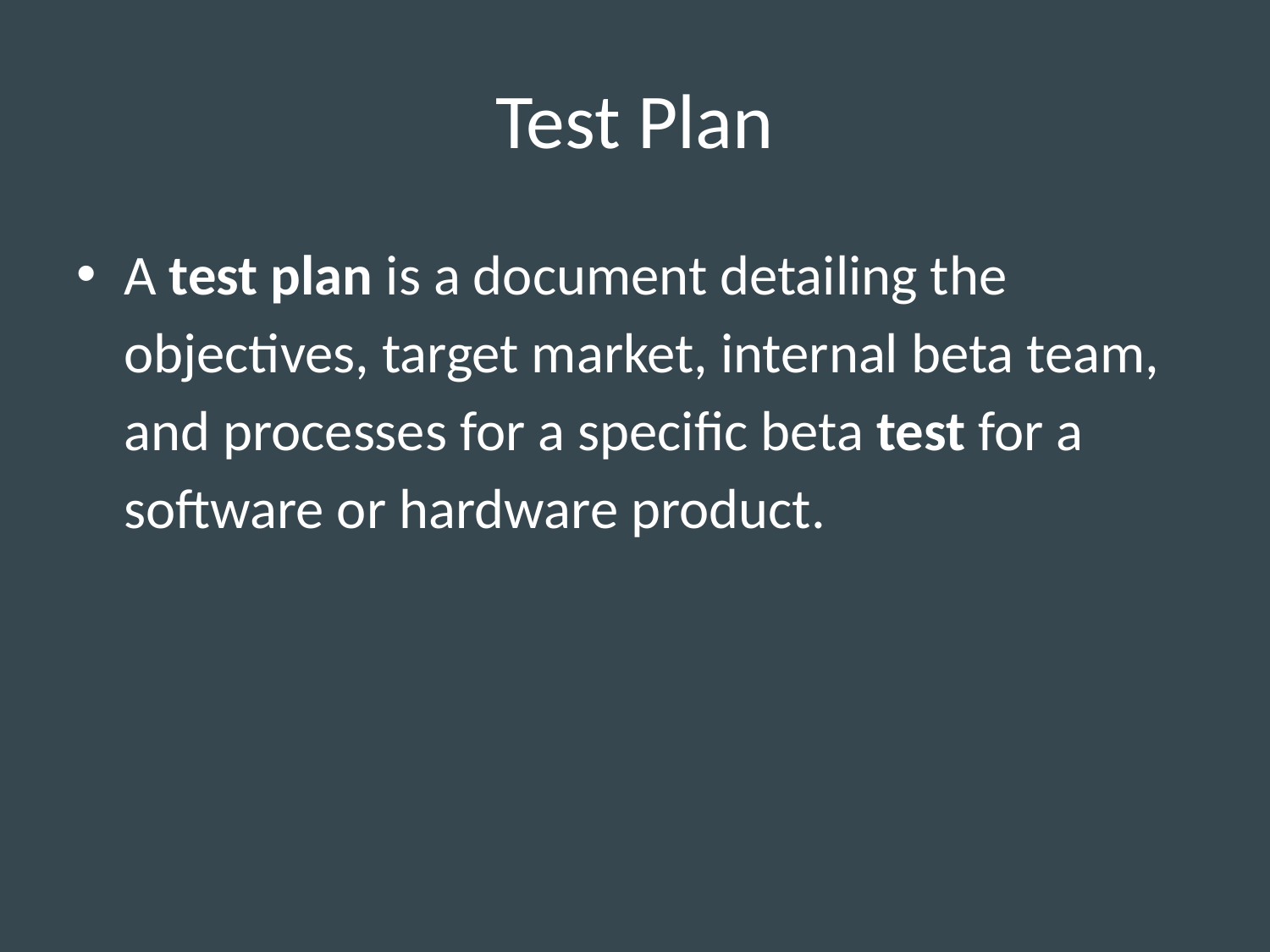

# Test Plan
A test plan is a document detailing the objectives, target market, internal beta team, and processes for a specific beta test for a software or hardware product.